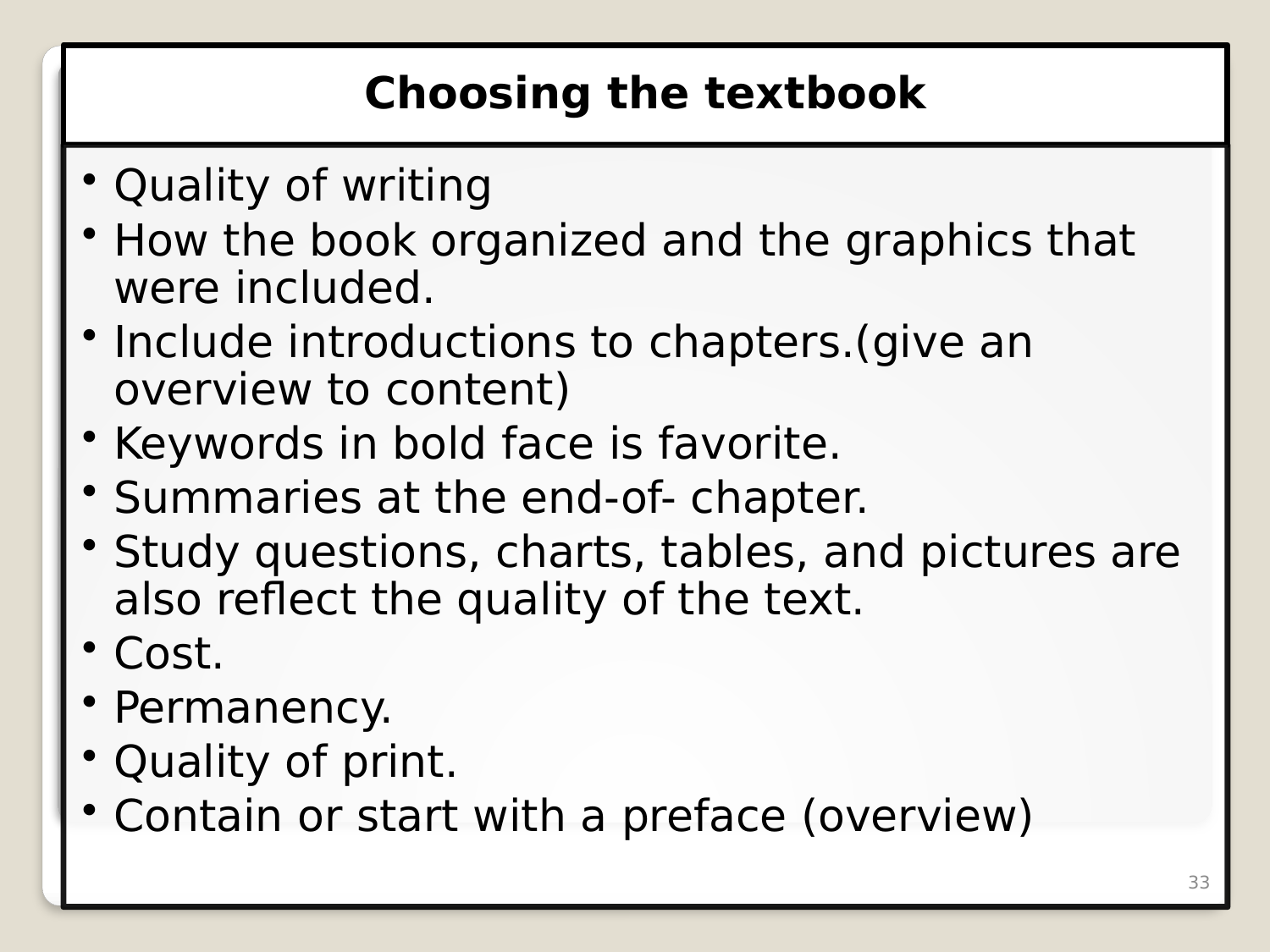

Choosing the textbook
Quality of writing
How the book organized and the graphics that were included.
Include introductions to chapters.(give an overview to content)
Keywords in bold face is favorite.
Summaries at the end-of- chapter.
Study questions, charts, tables, and pictures are also reflect the quality of the text.
Cost.
Permanency.
Quality of print.
Contain or start with a preface (overview)
33